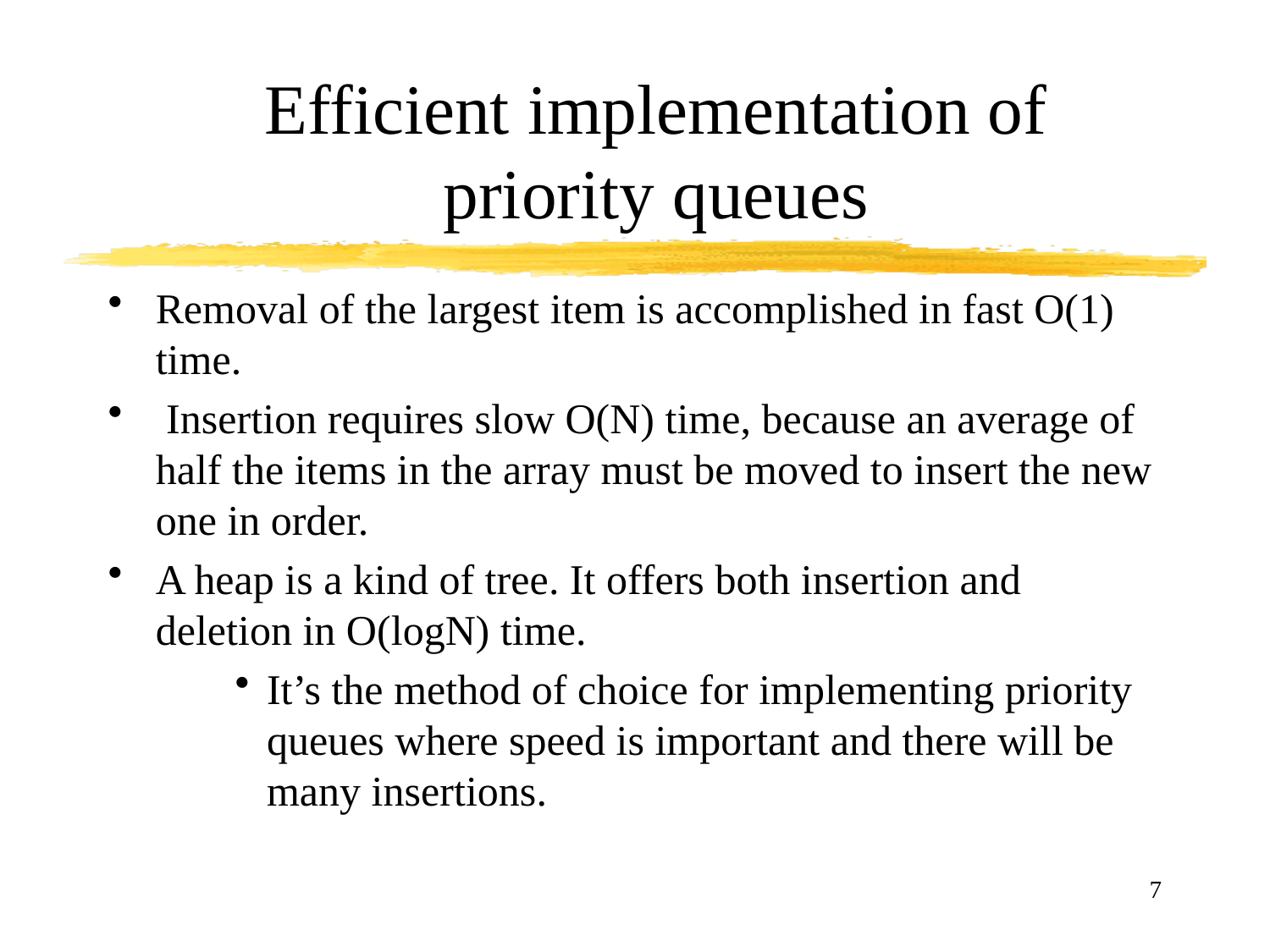

# Efficient implementation of priority queues
Removal of the largest item is accomplished in fast O(1) time.
 Insertion requires slow O(N) time, because an average of half the items in the array must be moved to insert the new one in order.
A heap is a kind of tree. It offers both insertion and deletion in O(logN) time.
It’s the method of choice for implementing priority queues where speed is important and there will be many insertions.
7